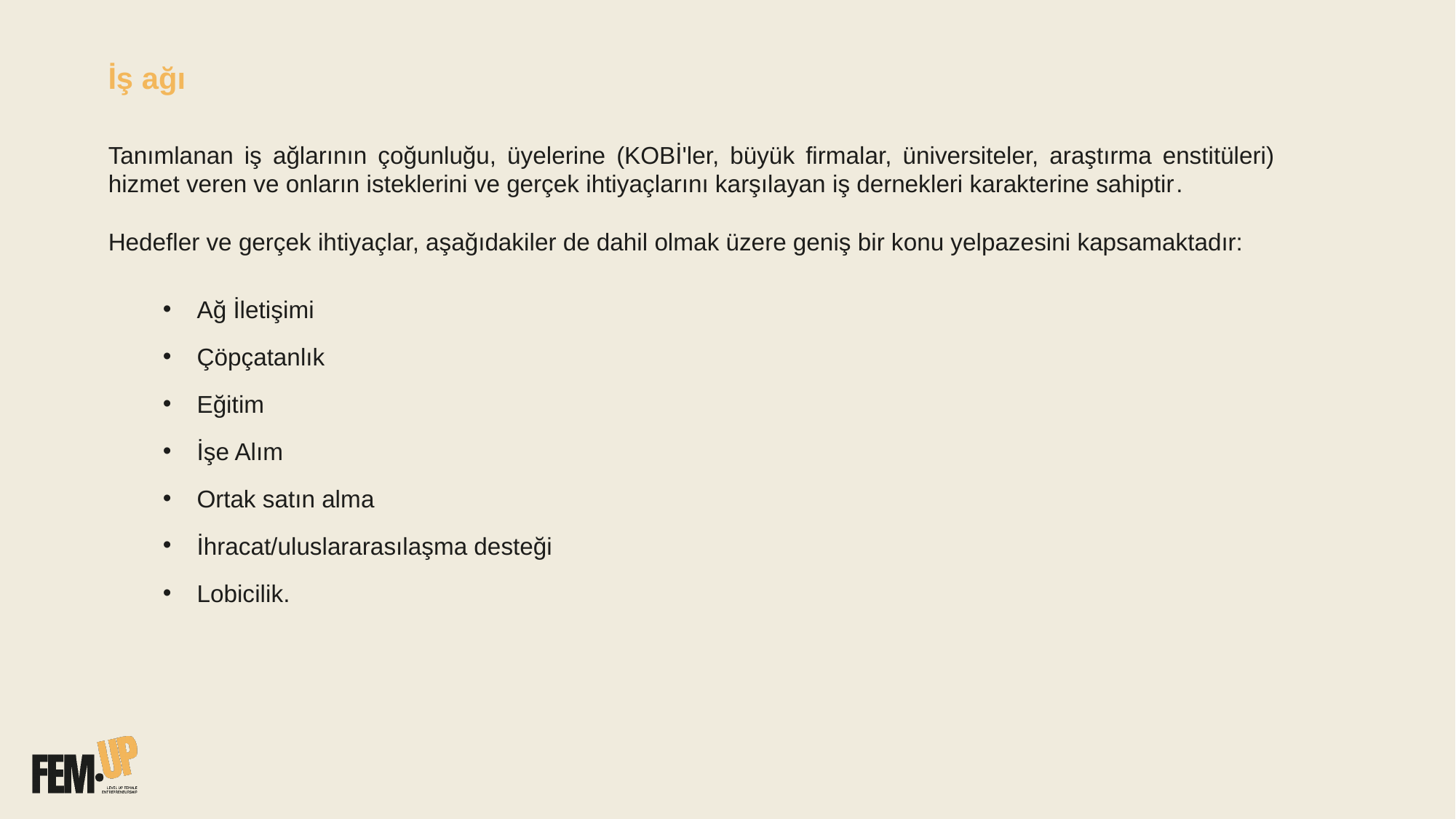

İş ağı
Tanımlanan iş ağlarının çoğunluğu, üyelerine (KOBİ'ler, büyük firmalar, üniversiteler, araştırma enstitüleri) hizmet veren ve onların isteklerini ve gerçek ihtiyaçlarını karşılayan iş dernekleri karakterine sahiptir.

Hedefler ve gerçek ihtiyaçlar, aşağıdakiler de dahil olmak üzere geniş bir konu yelpazesini kapsamaktadır:

Ağ İletişimi
Çöpçatanlık
Eğitim
İşe Alım
Ortak satın alma
İhracat/uluslararasılaşma desteği
Lobicilik.